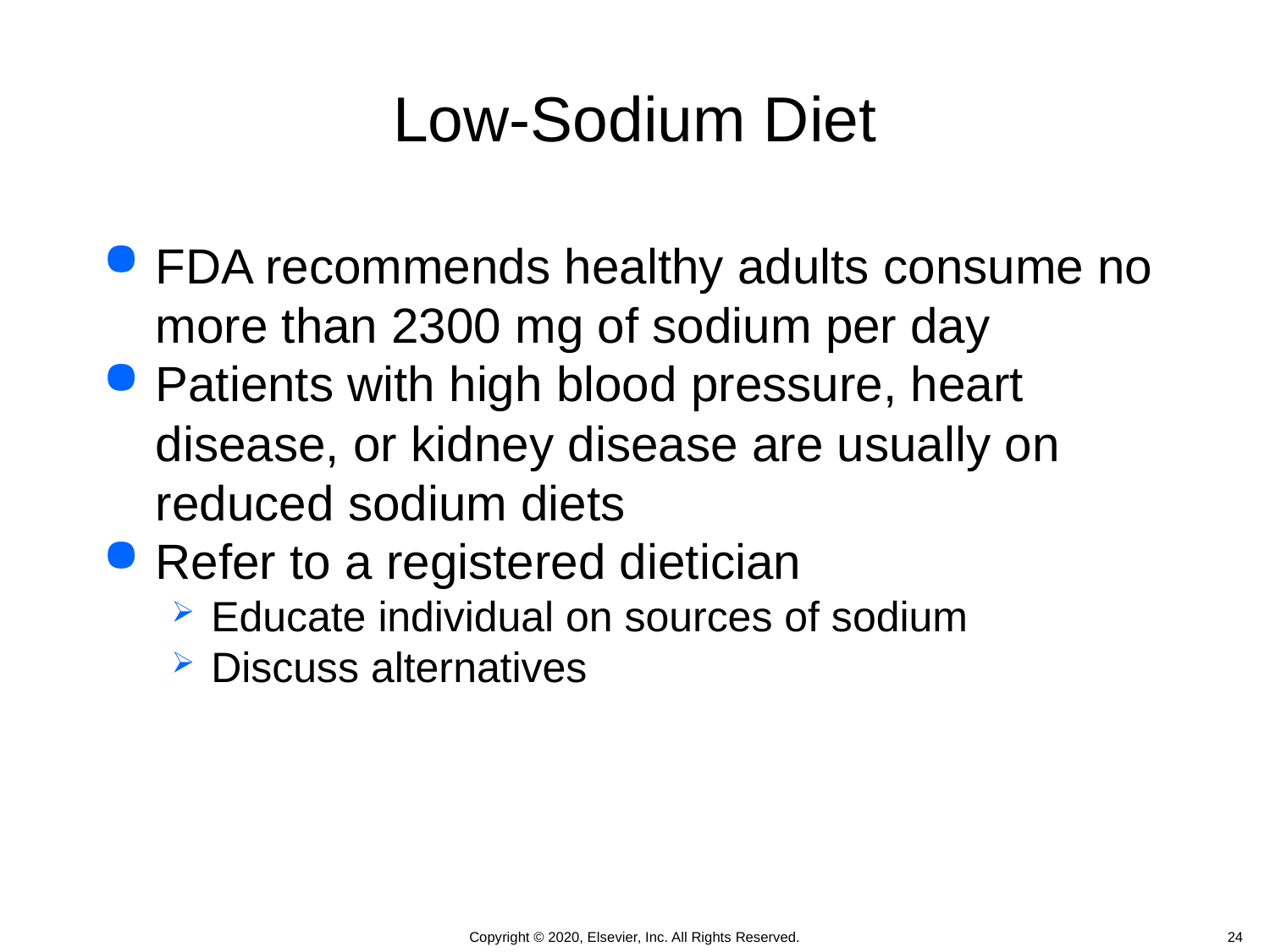

# Low-Sodium Diet
FDA recommends healthy adults consume no more than 2300 mg of sodium per day
Patients with high blood pressure, heart disease, or kidney disease are usually on reduced sodium diets
Refer to a registered dietician
Educate individual on sources of sodium
Discuss alternatives
 24